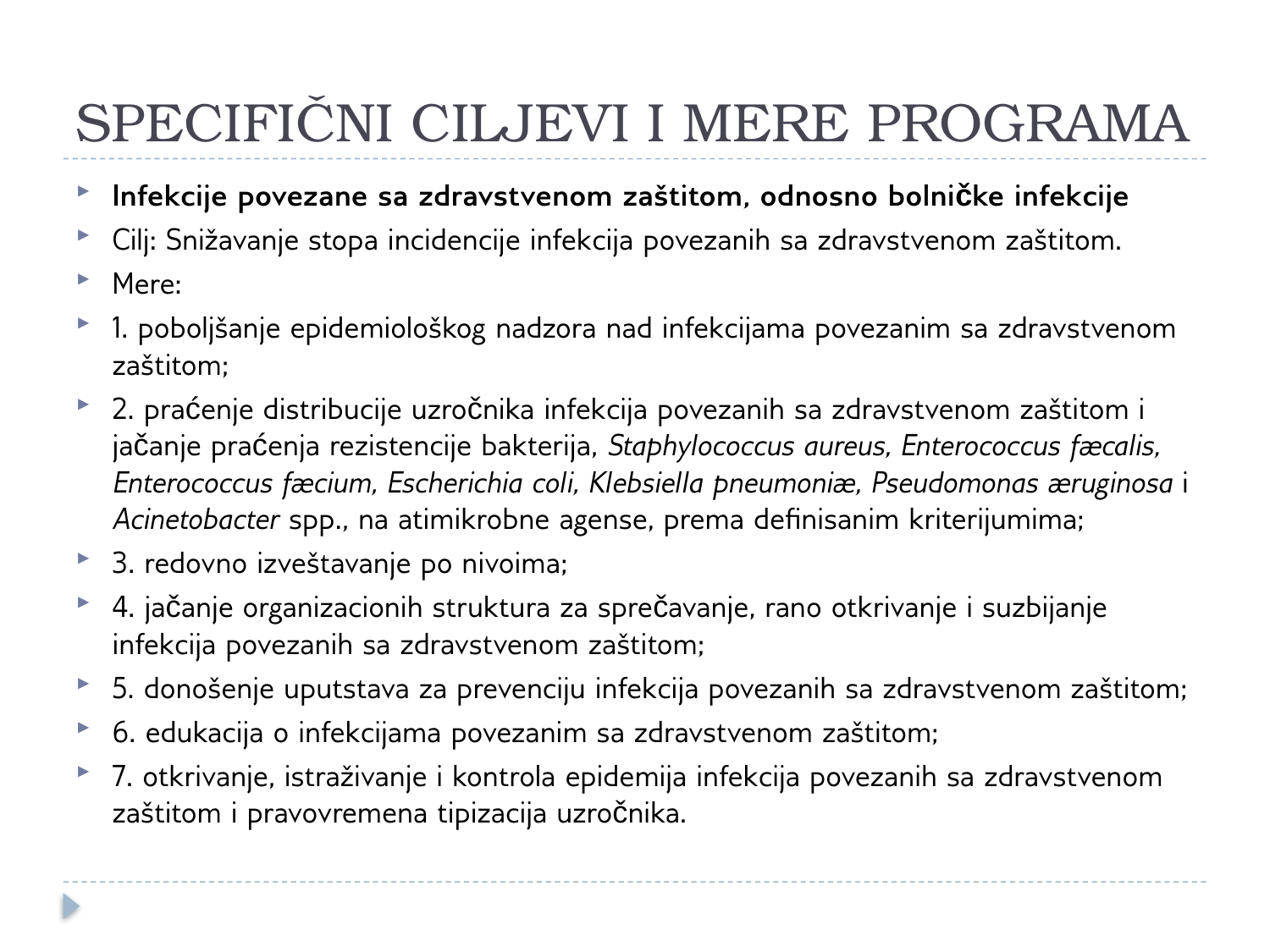

# SPECIFIČNI CILJEVI I MERE PROGRAMA
Infekcije povezane sa zdravstvenom zaštitom, odnosno bolničke infekcije
Cilj: Snižavanje stopa incidencije infekcija povezanih sa zdravstvenom zaštitom.
Mere:
1. poboljšanje epidemiološkog nadzora nad infekcijama povezanim sa zdravstvenom zaštitom;
2. praćenje distribucije uzročnika infekcija povezanih sa zdravstvenom zaštitom i jačanje praćenja rezistencije bakterija, Staphylococcus aureus, Enterococcus faecalis, Enterococcus faecium, Escherichia coli, Klebsiella pneumoniae, Pseudomonas aeruginosa i Acinetobacter spp., na atimikrobne agense, prema definisanim kriterijumima;
3. redovno izveštavanje po nivoima;
4. jačanje organizacionih struktura za sprečavanje, rano otkrivanje i suzbijanje infekcija povezanih sa zdravstvenom zaštitom;
5. donošenje uputstava za prevenciju infekcija povezanih sa zdravstvenom zaštitom;
6. edukacija o infekcijama povezanim sa zdravstvenom zaštitom;
7. otkrivanje, istraživanje i kontrola epidemija infekcija povezanih sa zdravstvenom zaštitom i pravovremena tipizacija uzročnika.